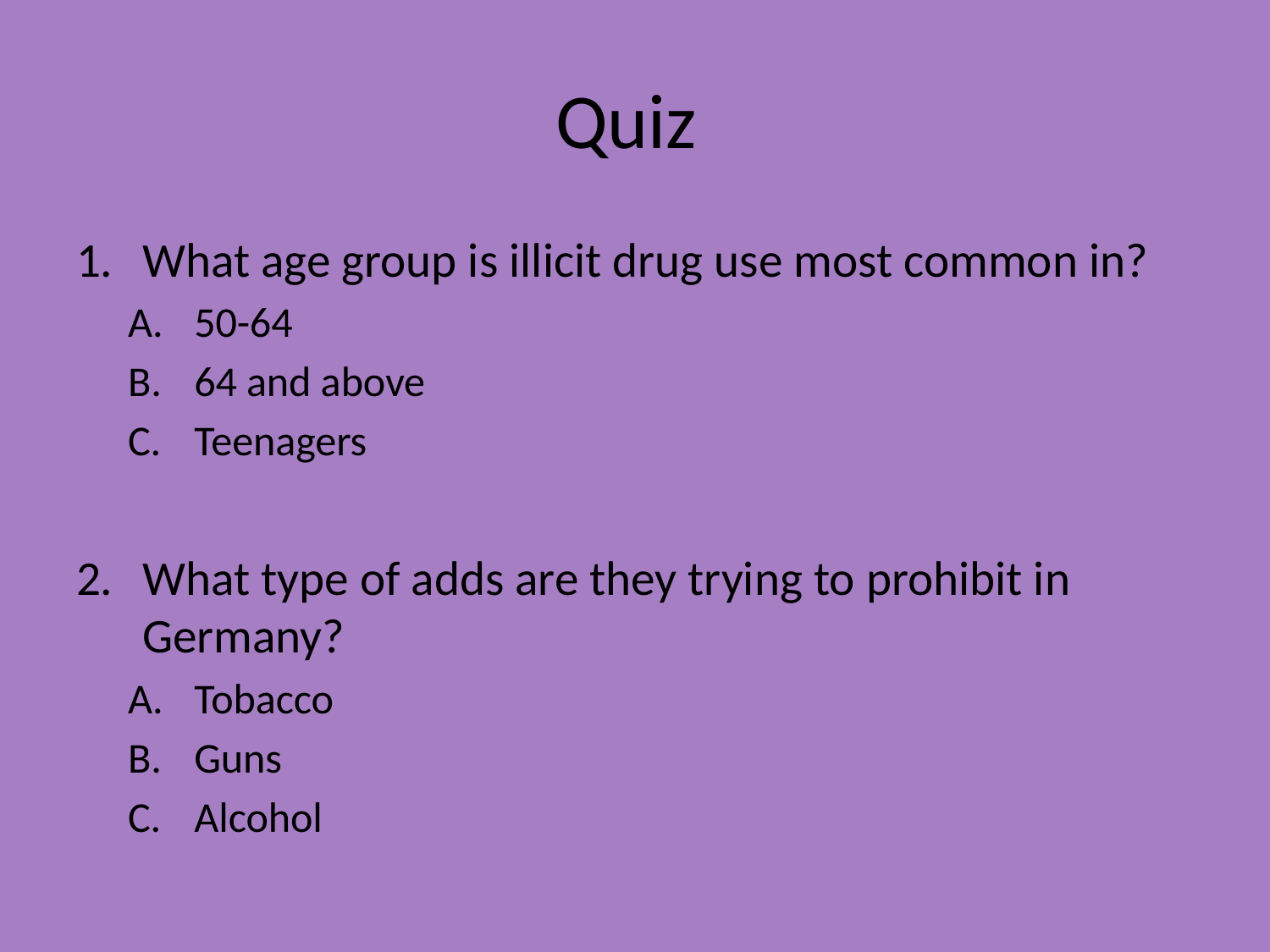

# Quiz
What age group is illicit drug use most common in?
50-64
64 and above
Teenagers

What type of adds are they trying to prohibit in Germany?
Tobacco
Guns
Alcohol